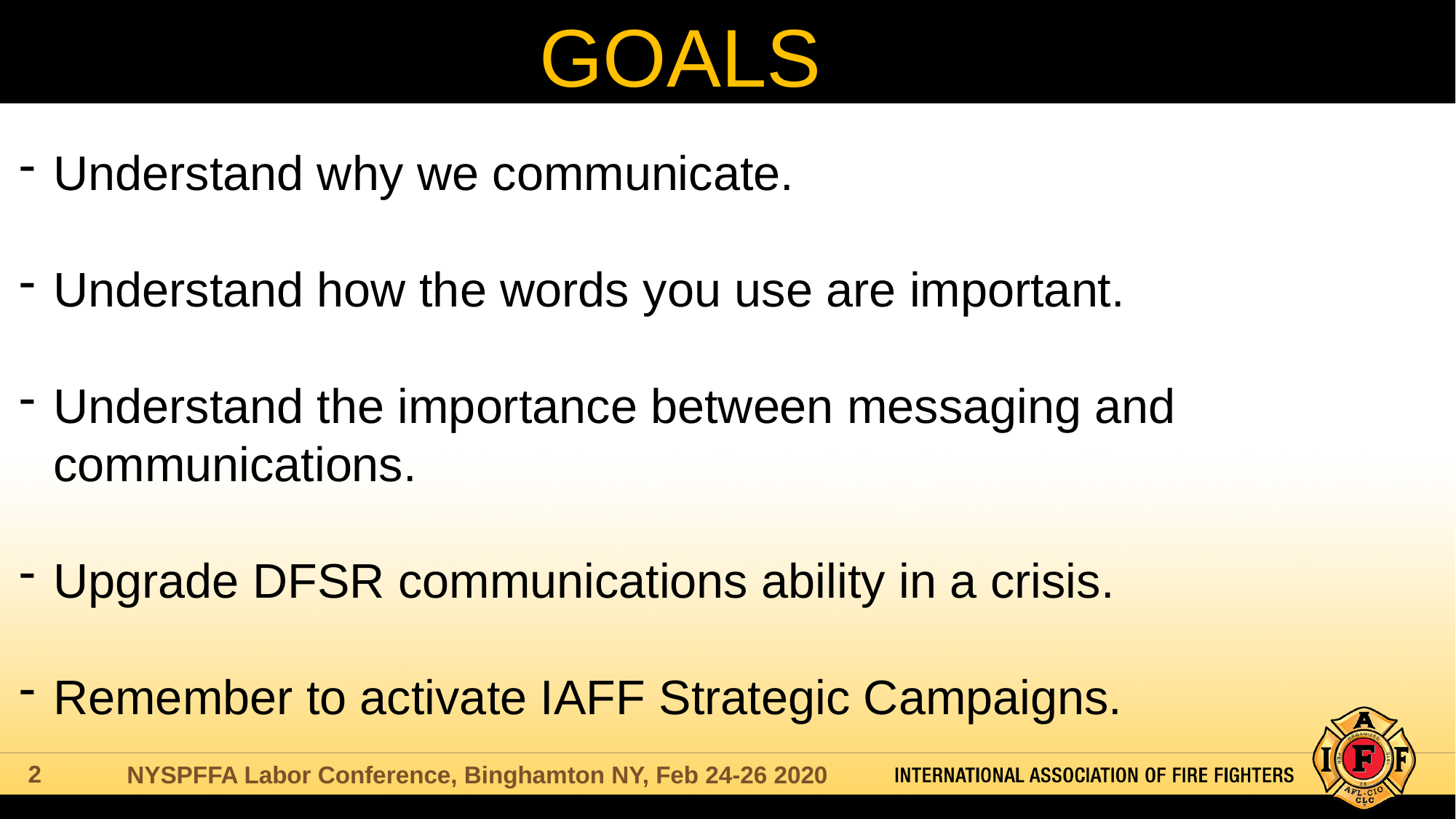

GOALS
#
Understand why we communicate.

Understand how the words you use are important.

Understand the importance between messaging and communications.

Upgrade DFSR communications ability in a crisis.

Remember to activate IAFF Strategic Campaigns.
NYSPFFA Labor Conference, Binghamton NY, Feb 24-26 2020